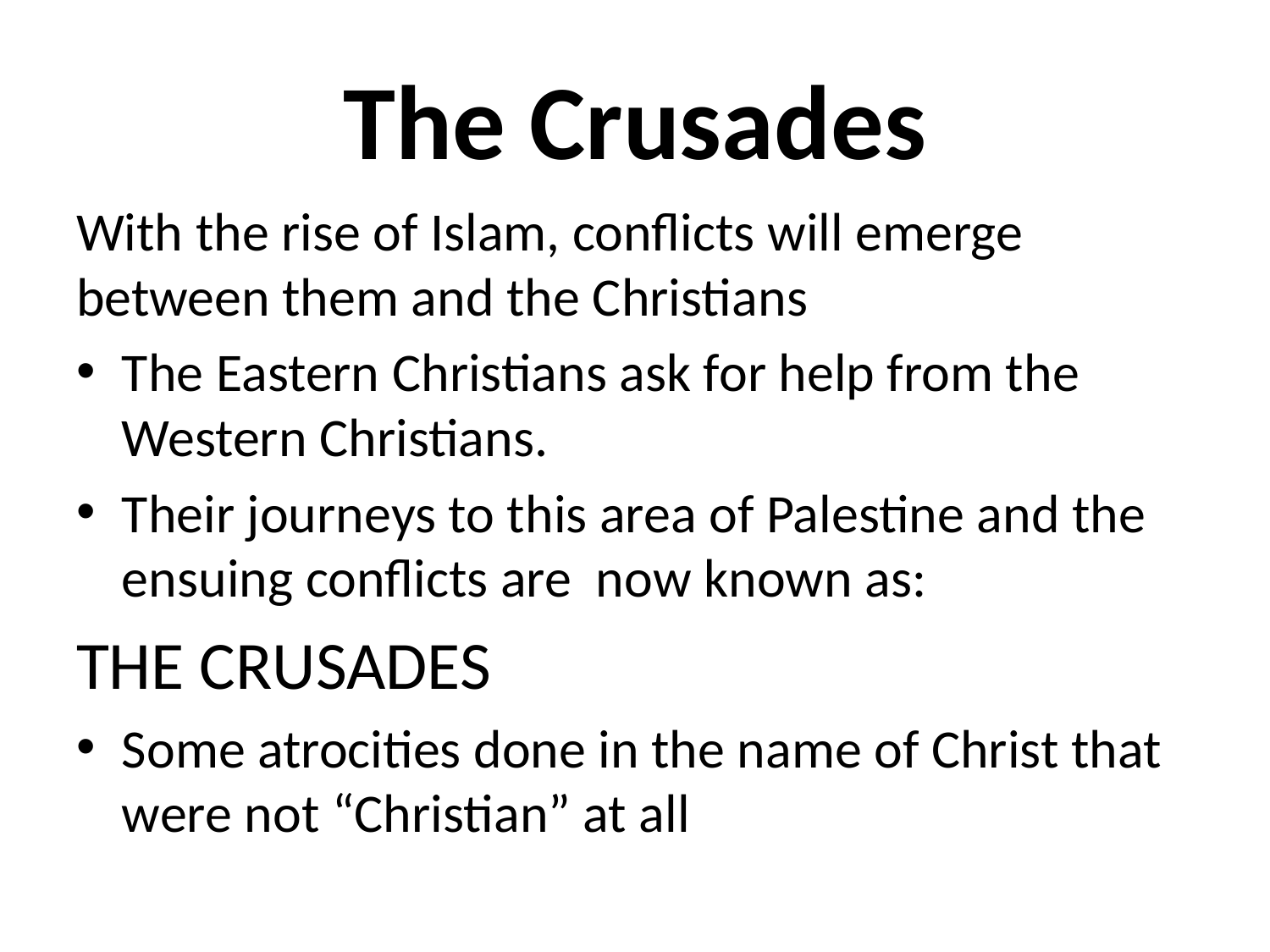

# The Crusades
With the rise of Islam, conflicts will emerge between them and the Christians
The Eastern Christians ask for help from the Western Christians.
Their journeys to this area of Palestine and the ensuing conflicts are  now known as:
THE CRUSADES
Some atrocities done in the name of Christ that were not “Christian” at all